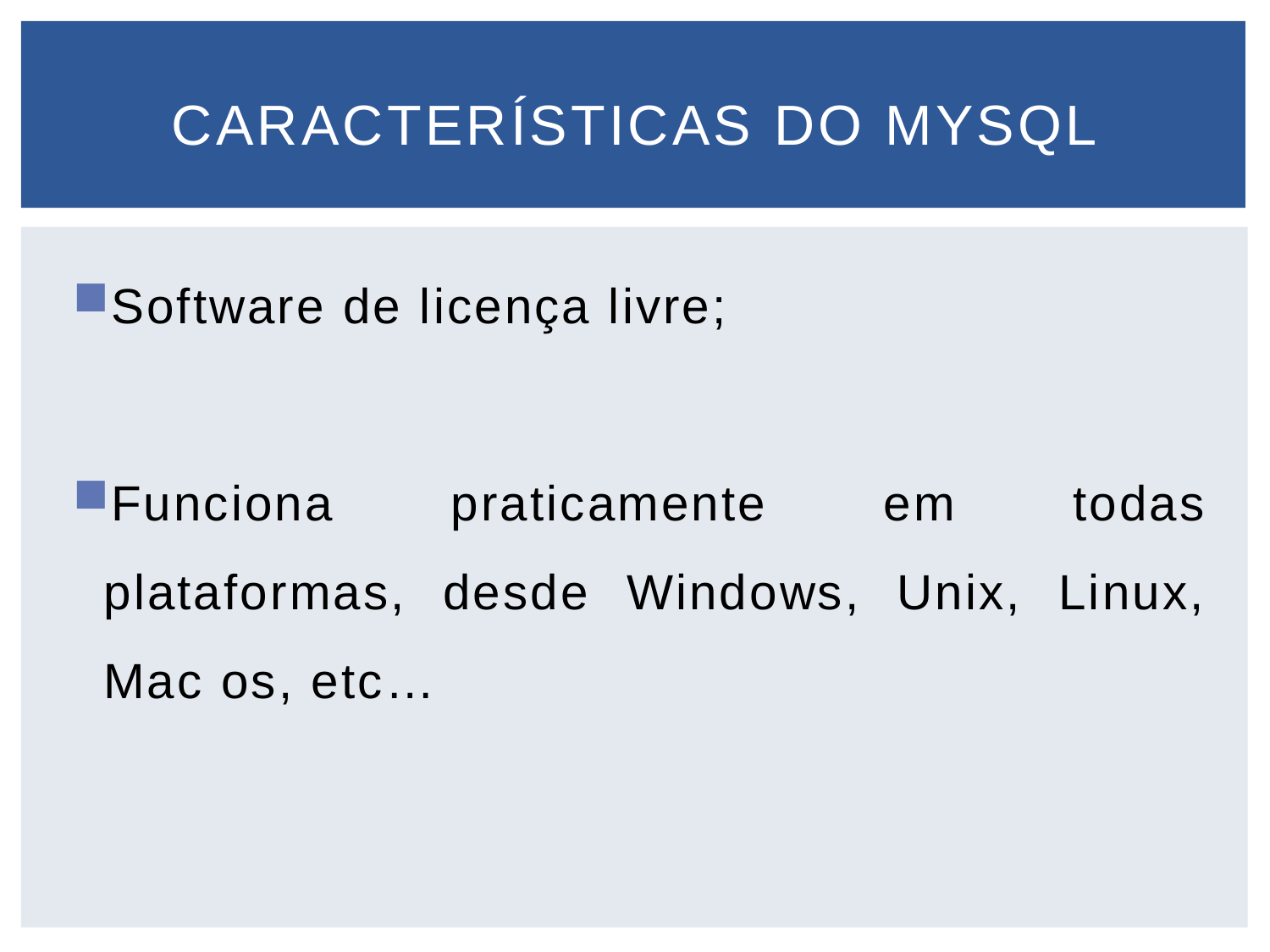

# Características do mysql
Software de licença livre;

Funciona praticamente em todas plataformas, desde Windows, Unix, Linux, Mac os, etc…